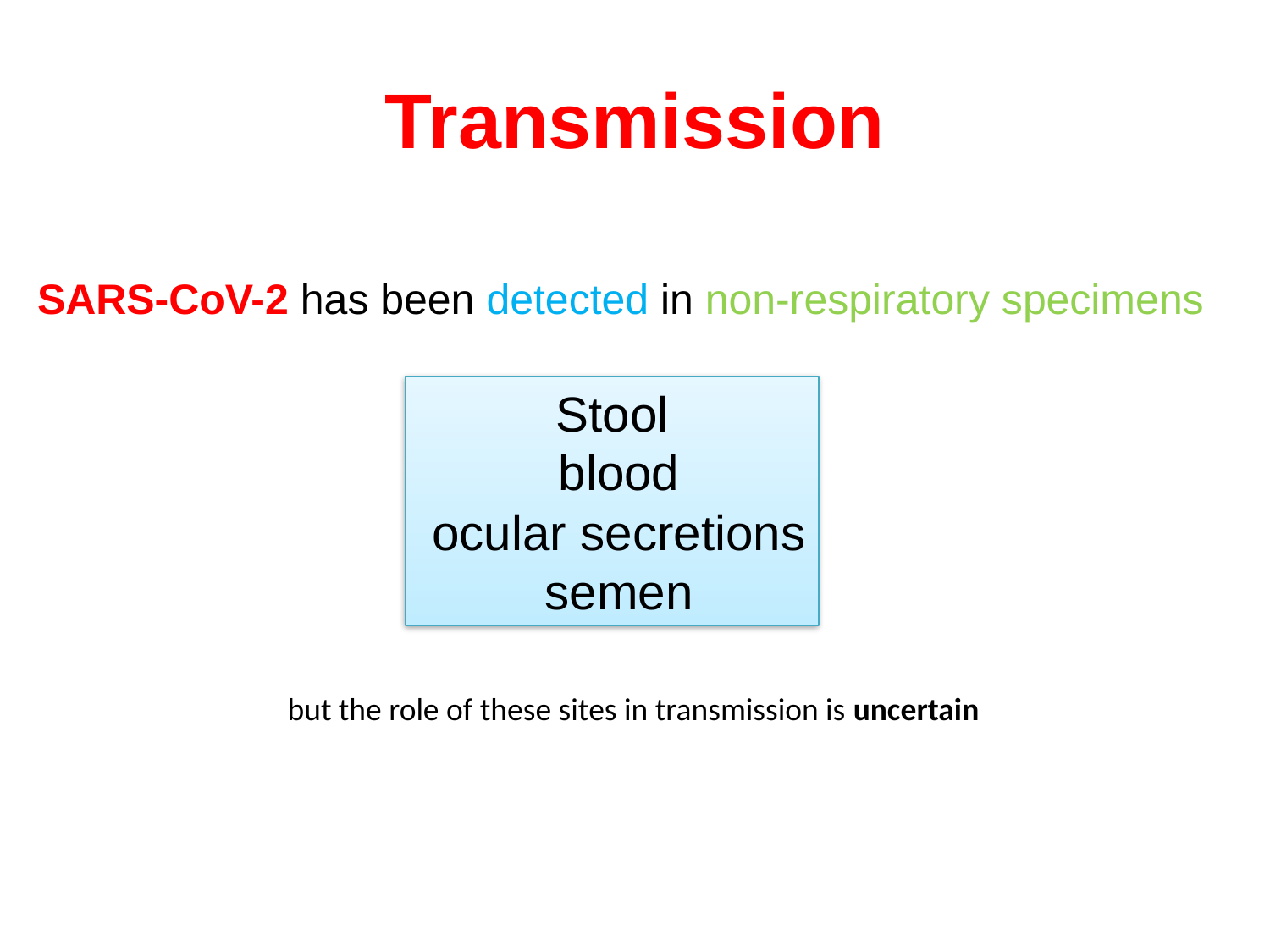

# Transmission
SARS-CoV-2 has been detected in non-respiratory specimens
Stool
 blood
 ocular secretions
 semen
but the role of these sites in transmission is uncertain